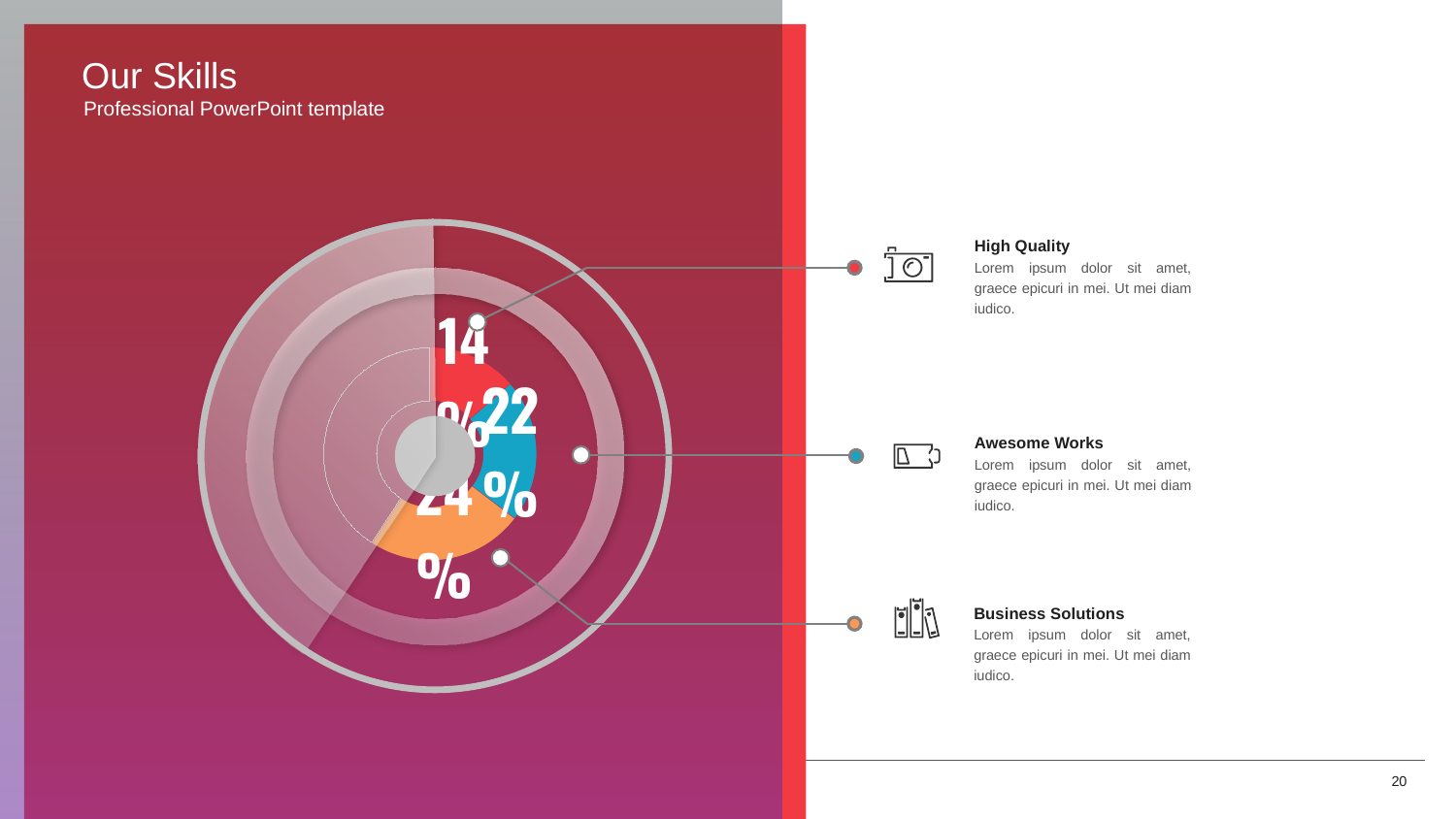

# Our Skills
Professional PowerPoint template

High Quality
Lorem ipsum dolor sit amet, graece epicuri in mei. Ut mei diam iudico.

### Chart

| Category | Sales  |
|---|---|
| Q1 | 2.0 |
| Q2 | 3.2 |
| Q3 | 3.5 |
| Q4 | 6.0 |

Awesome Works
Lorem ipsum dolor sit amet, graece epicuri in mei. Ut mei diam iudico.

Business Solutions
Lorem ipsum dolor sit amet, graece epicuri in mei. Ut mei diam iudico.

20